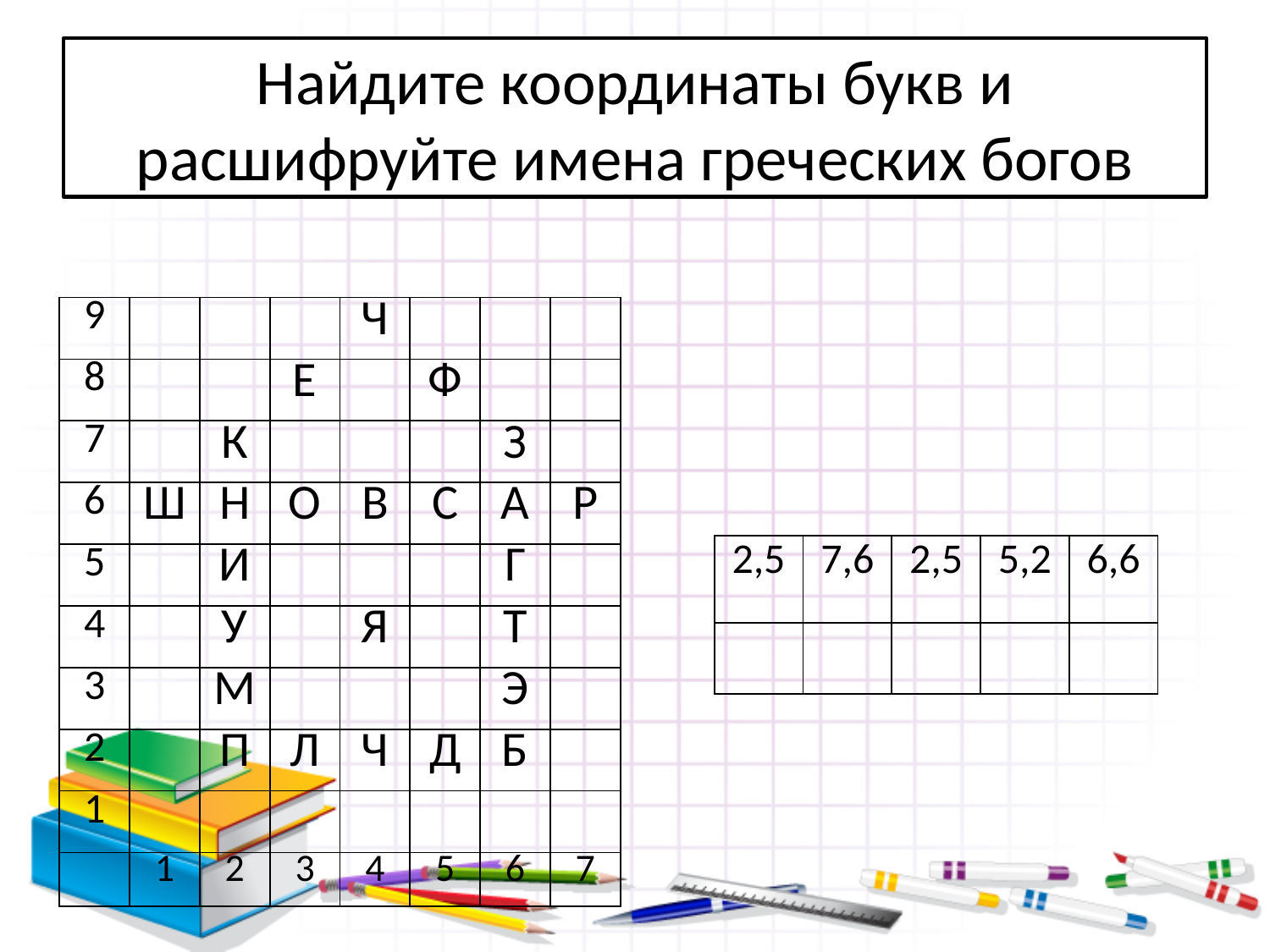

# Найдите координаты букв и расшифруйте имена греческих богов

| 9 |  |  |  | Ч |  |  |  |
| --- | --- | --- | --- | --- | --- | --- | --- |
| 8 |  |  | Е |  | Ф |  |  |
| 7 |  | К |  |  |  | З |  |
| 6 | Ш | Н | О | В | С | А | Р |
| 5 |  | И |  |  |  | Г |  |
| 4 |  | У |  | Я |  | Т |  |
| 3 |  | М |  |  |  | Э |  |
| 2 |  | П | Л | Ч | Д | Б |  |
| 1 |  |  |  |  |  |  |  |
|  | 1 | 2 | 3 | 4 | 5 | 6 | 7 |
| 2,5 | 7,6 | 2,5 | 5,2 | 6,6 |
| --- | --- | --- | --- | --- |
|  |  |  |  |  |